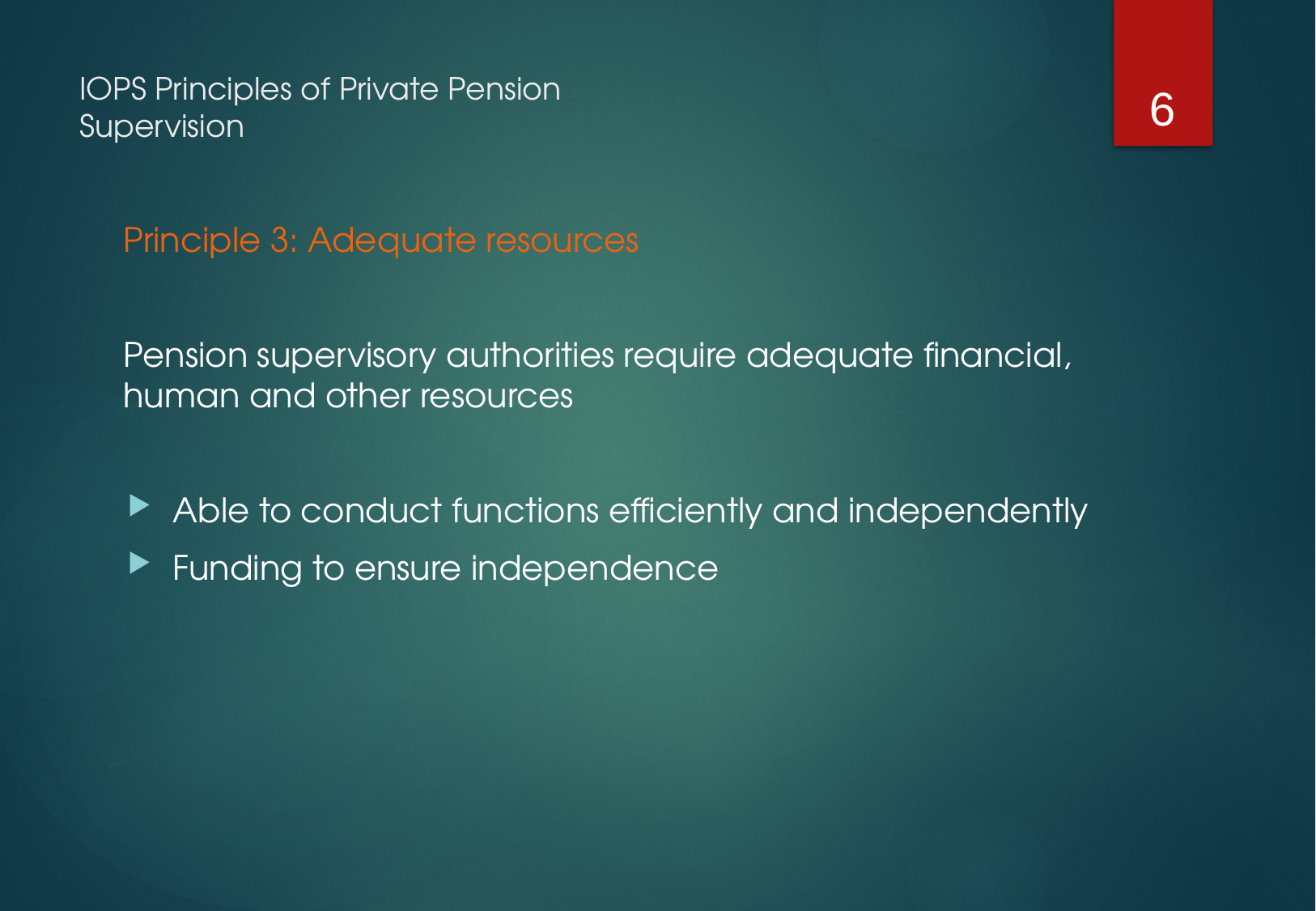

6
# IOPS Principles of Private Pension Supervision
	Principle 3: Adequate resources

	Pension supervisory authorities require adequate financial, human and other resources

Able to conduct functions efficiently and independently
Funding to ensure independence